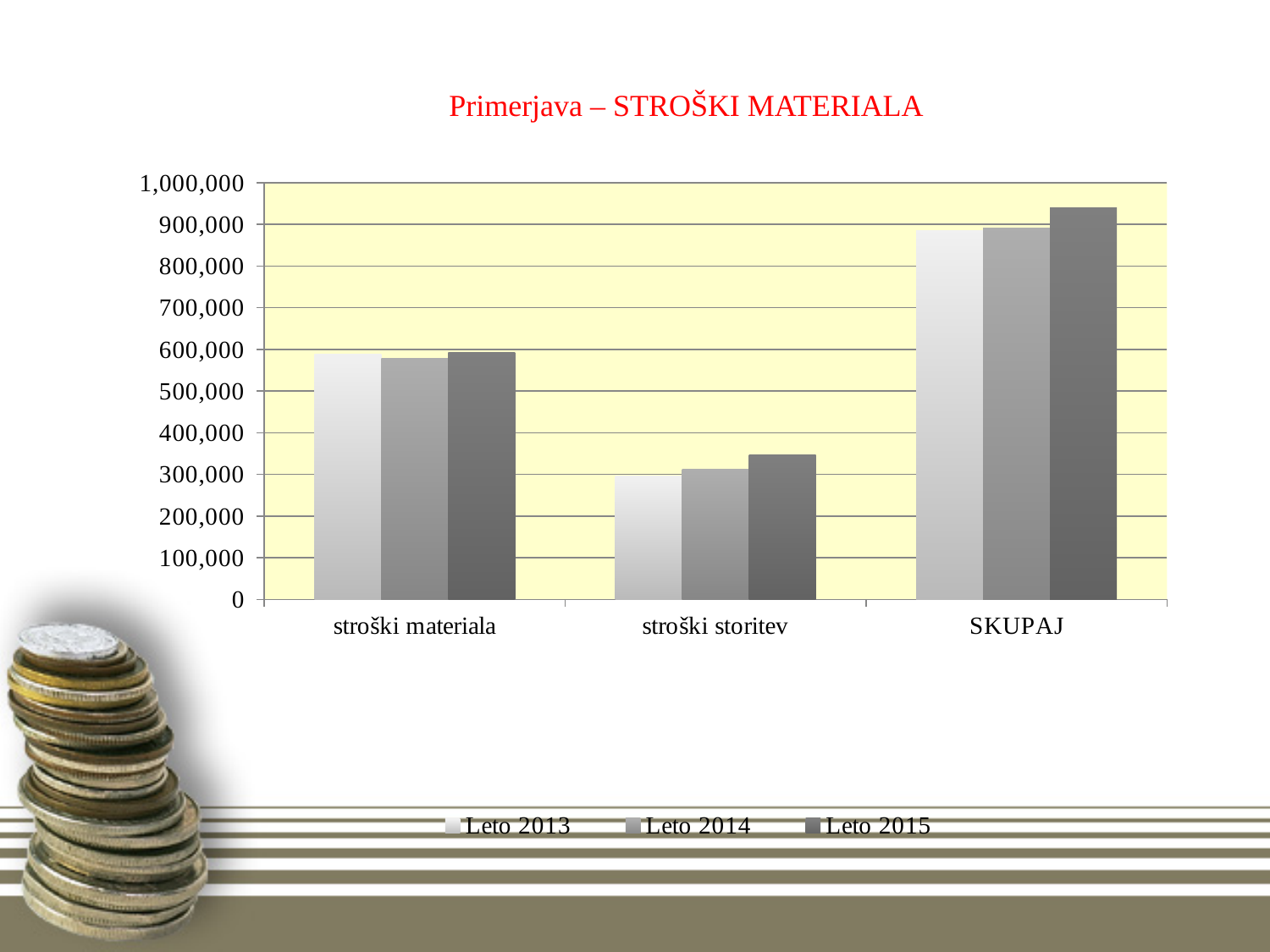

# Primerjava – STROŠKI MATERIALA

### Chart

| Category | Leto 2013 | Leto 2014 | Leto 2015 |
|---|---|---|---|
| stroški materiala | 588796.0 | 578277.0 | 593250.0 |
| stroški storitev | 296520.0 | 312324.0 | 347560.0 |
| SKUPAJ | 885316.0 | 890601.0 | 940810.0 |